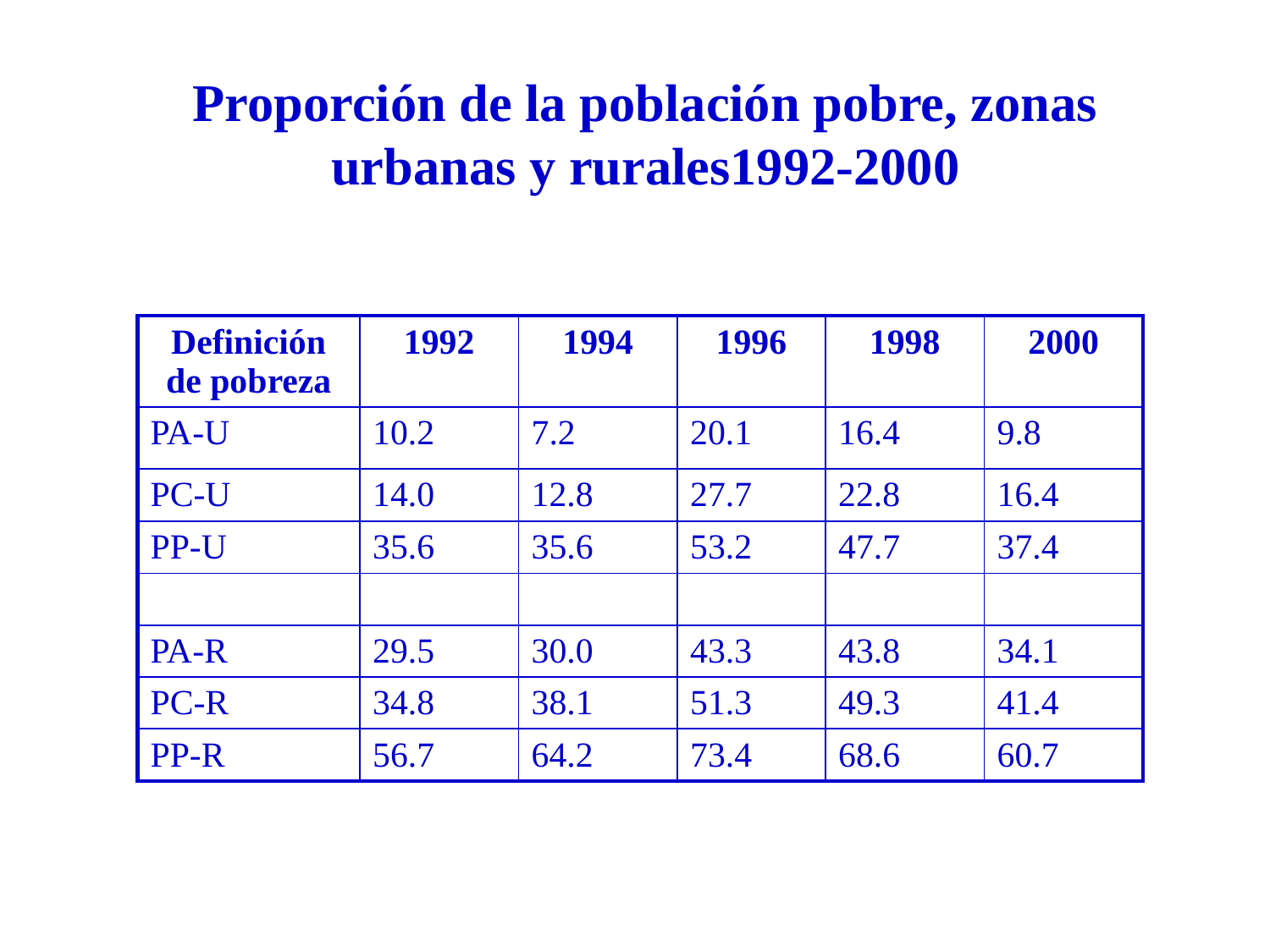

Proporción de la población pobre, zonas urbanas y rurales1992-2000
| Definición de pobreza | 1992 | 1994 | 1996 | 1998 | 2000 |
| --- | --- | --- | --- | --- | --- |
| PA-U | 10.2 | 7.2 | 20.1 | 16.4 | 9.8 |
| PC-U | 14.0 | 12.8 | 27.7 | 22.8 | 16.4 |
| PP-U | 35.6 | 35.6 | 53.2 | 47.7 | 37.4 |
|  |  |  |  |  |  |
| PA-R | 29.5 | 30.0 | 43.3 | 43.8 | 34.1 |
| PC-R | 34.8 | 38.1 | 51.3 | 49.3 | 41.4 |
| PP-R | 56.7 | 64.2 | 73.4 | 68.6 | 60.7 |